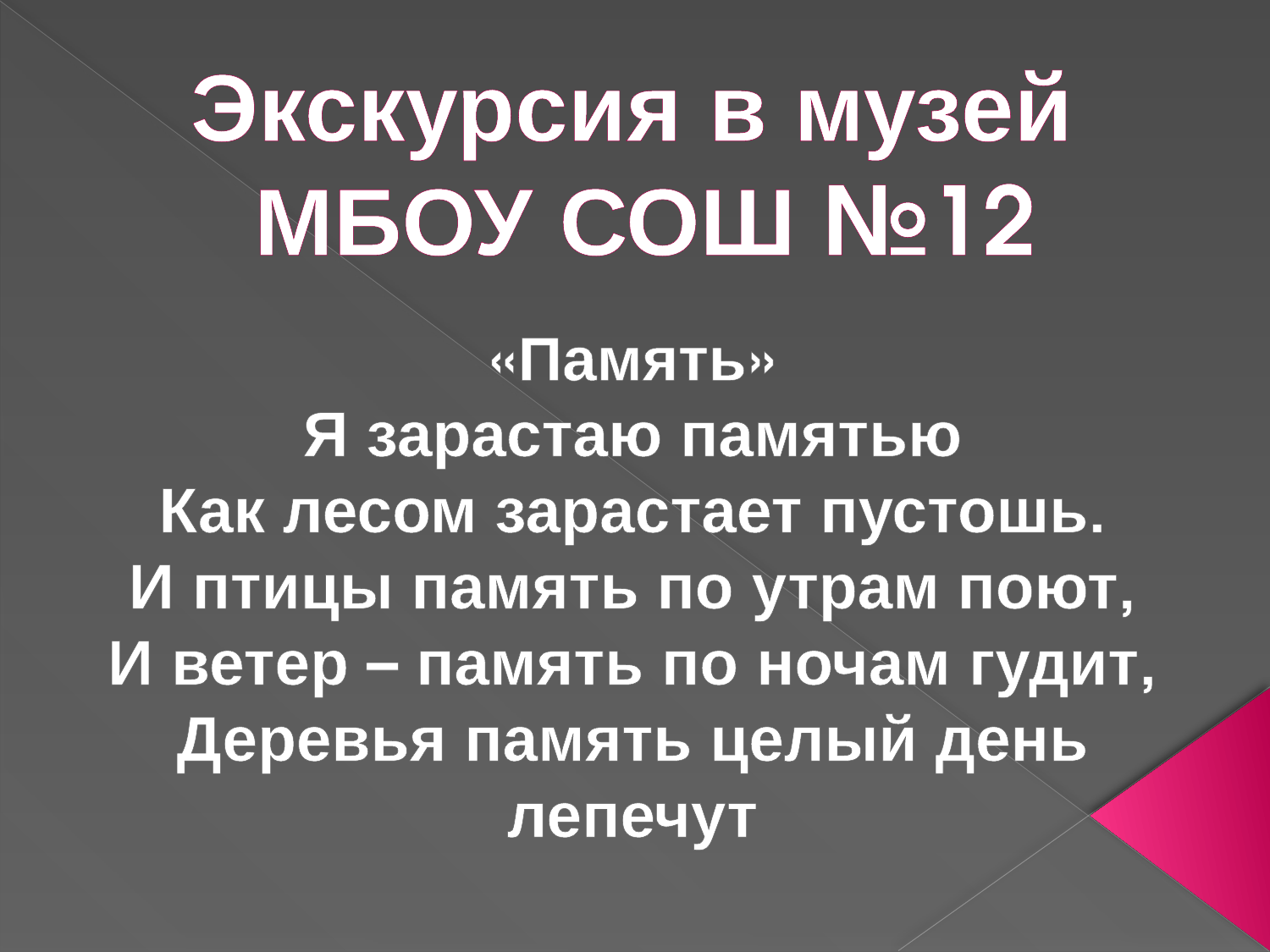

Экскурсия в музей
МБОУ СОШ №12
«Память»
Я зарастаю памятью
Как лесом зарастает пустошь.
И птицы память по утрам поют,
И ветер – память по ночам гудит,
Деревья память целый день лепечут